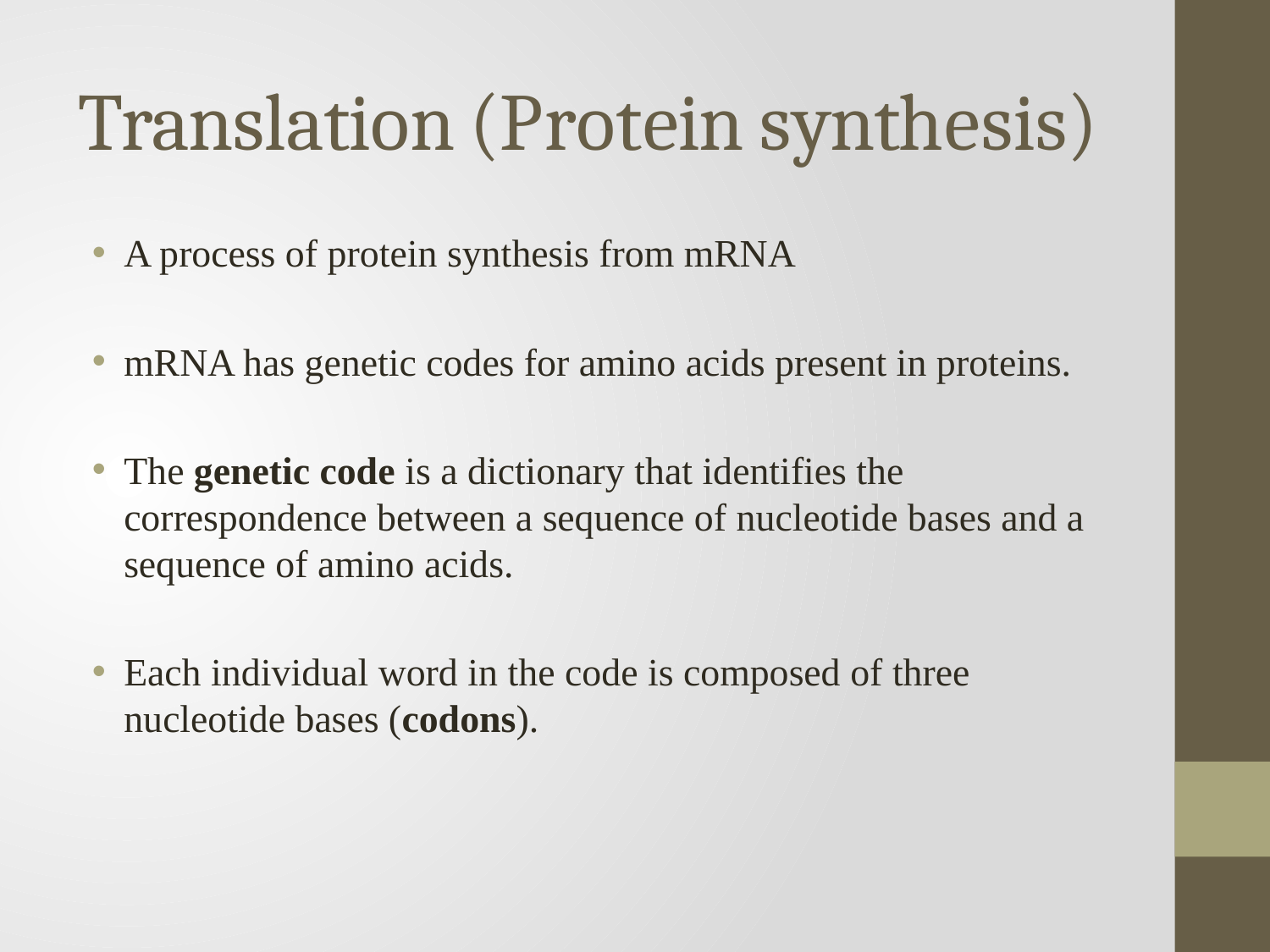

# Translation (Protein synthesis)
A process of protein synthesis from mRNA

mRNA has genetic codes for amino acids present in proteins.

The genetic code is a dictionary that identifies the correspondence between a sequence of nucleotide bases and a sequence of amino acids.

Each individual word in the code is composed of three nucleotide bases (codons).